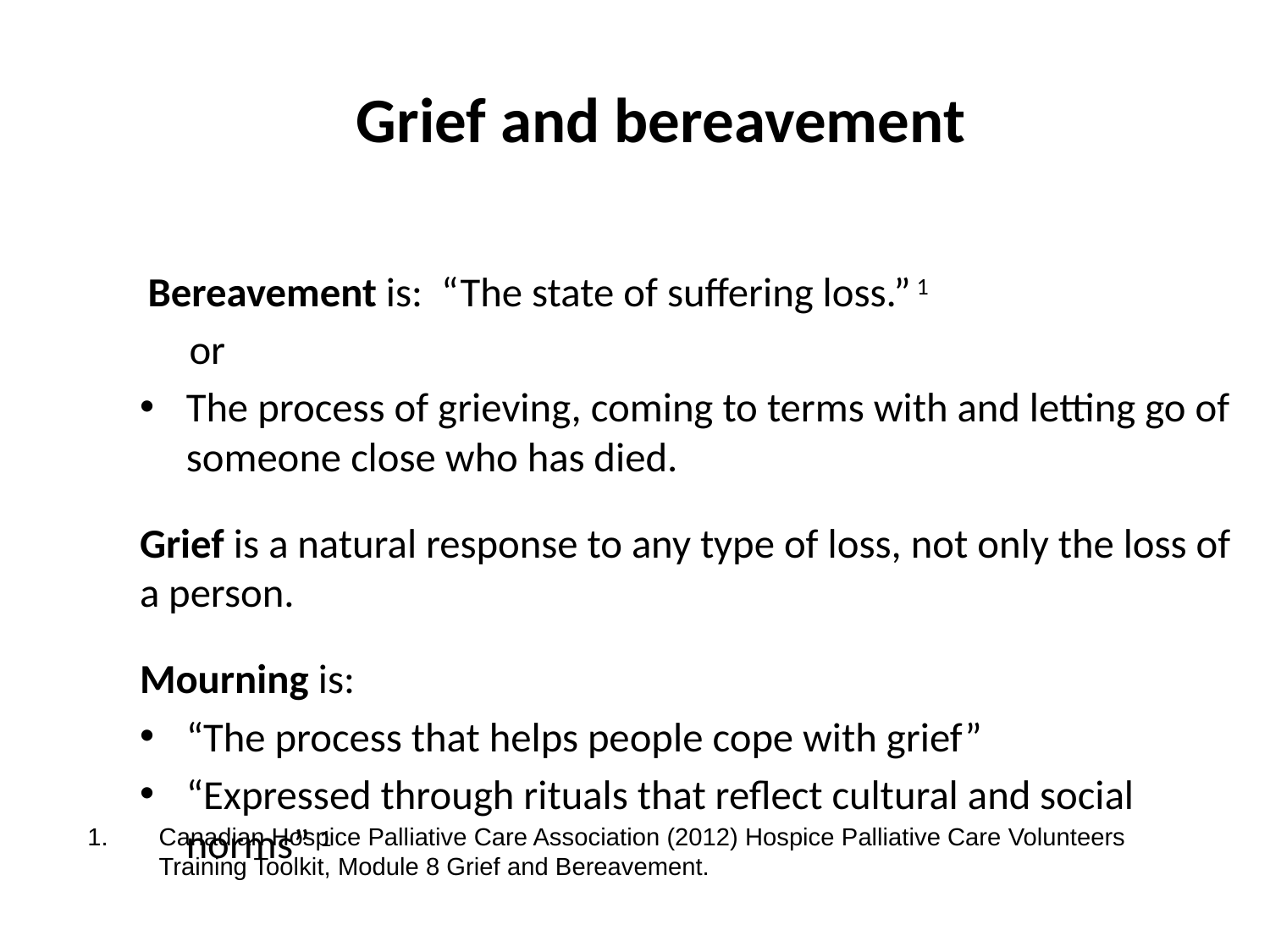

Grief and bereavement
 Bereavement is:  “The state of suffering loss.” 1
						or
The process of grieving, coming to terms with and letting go of someone close who has died.

Grief is a natural response to any type of loss, not only the loss of a person.

Mourning is:
“The process that helps people cope with grief”
“Expressed through rituals that reflect cultural and social norms” 1
Canadian Hospice Palliative Care Association (2012) Hospice Palliative Care Volunteers Training Toolkit, Module 8 Grief and Bereavement.